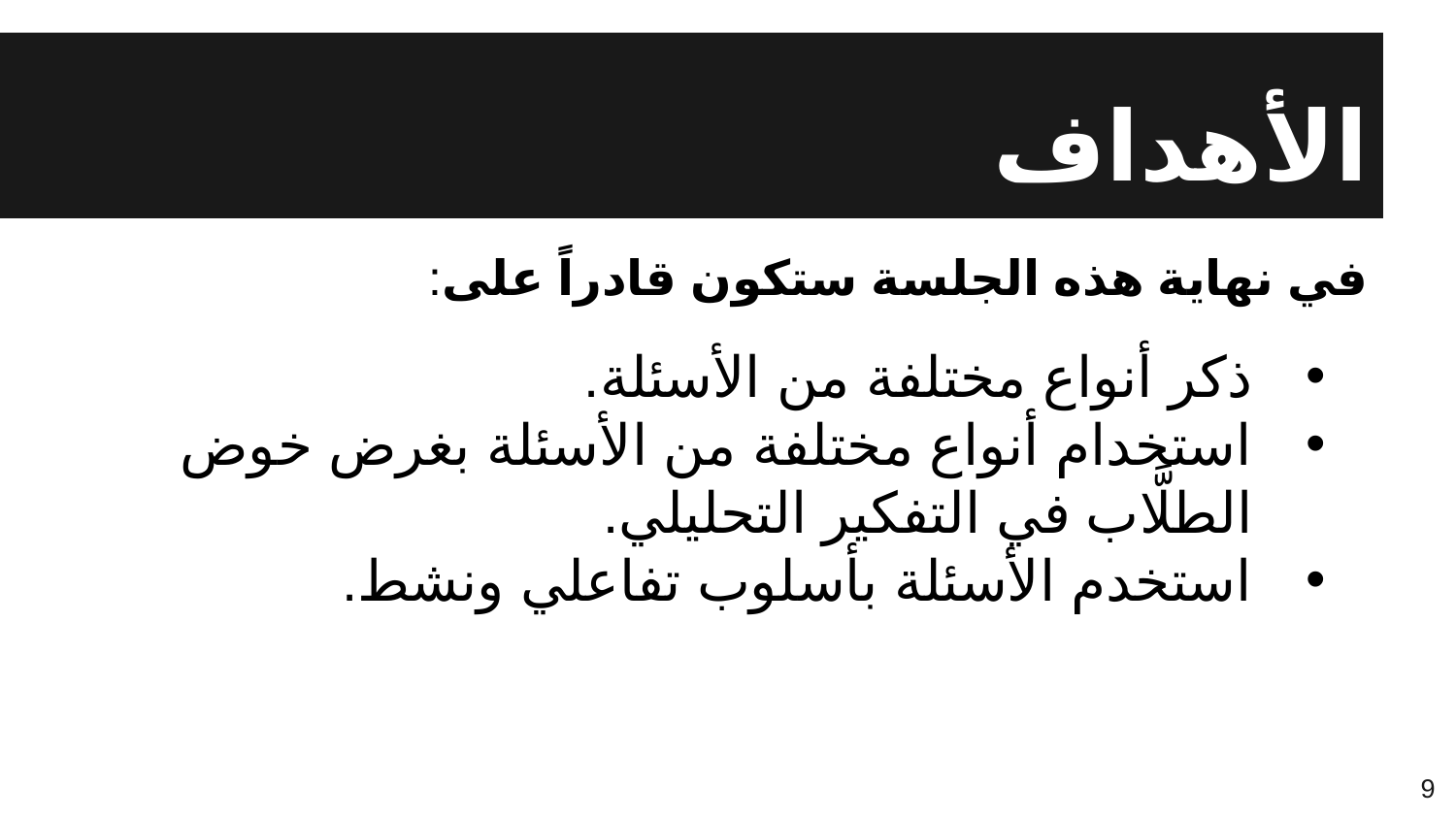

# الأهداف
في نهاية هذه الجلسة ستكون قادراً على:

ذكر أنواع مختلفة من الأسئلة.
استخدام أنواع مختلفة من الأسئلة بغرض خوض الطلَّاب في التفكير التحليلي.
استخدم الأسئلة بأسلوب تفاعلي ونشط.

9